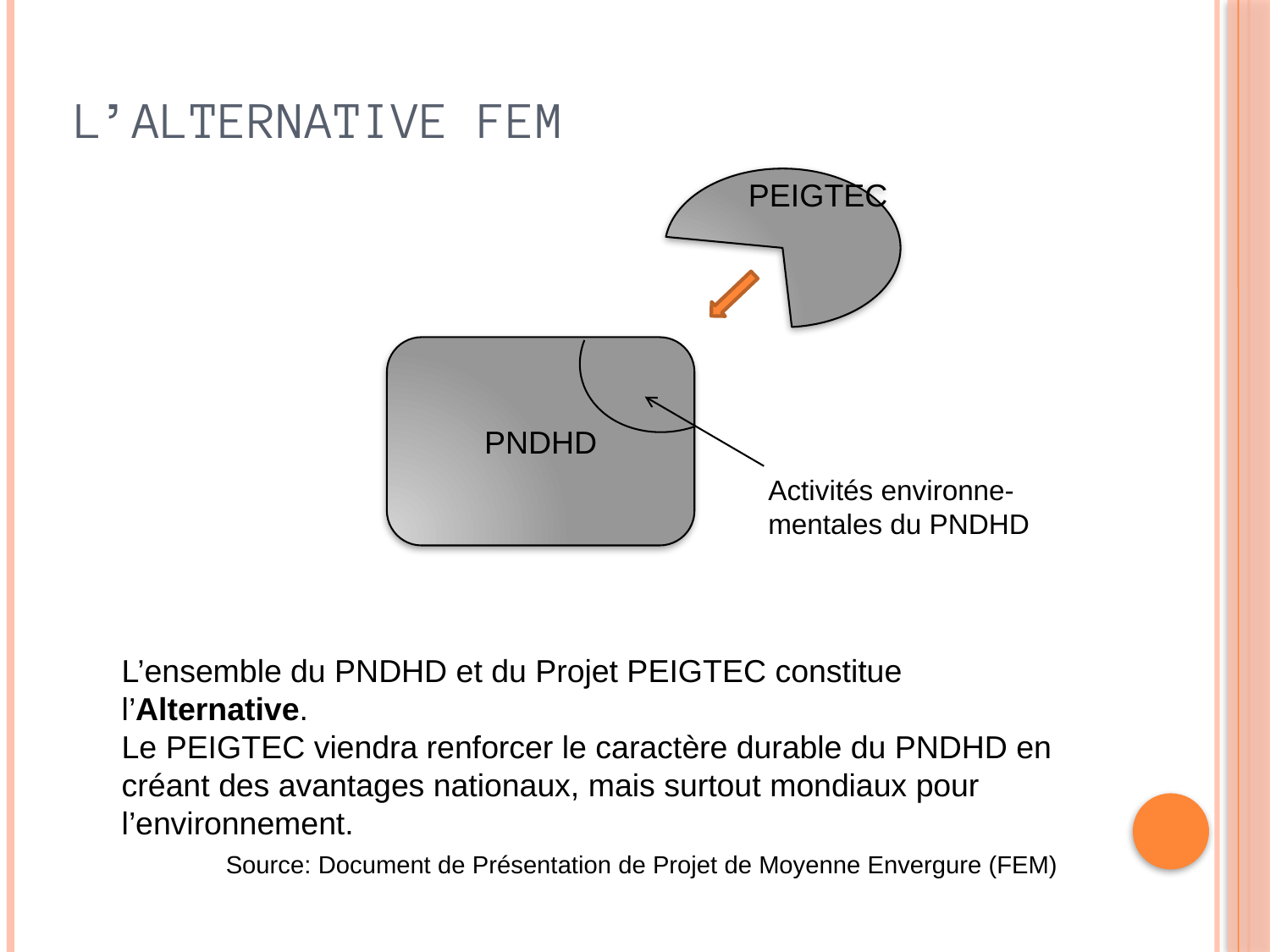

# L’Alternative FEM
PEIGTEC

PNDHD
Activités environne-
mentales du PNDHD
L’ensemble du PNDHD et du Projet PEIGTEC constitue l’Alternative.
Le PEIGTEC viendra renforcer le caractère durable du PNDHD en créant des avantages nationaux, mais surtout mondiaux pour l’environnement.
Source: Document de Présentation de Projet de Moyenne Envergure (FEM)